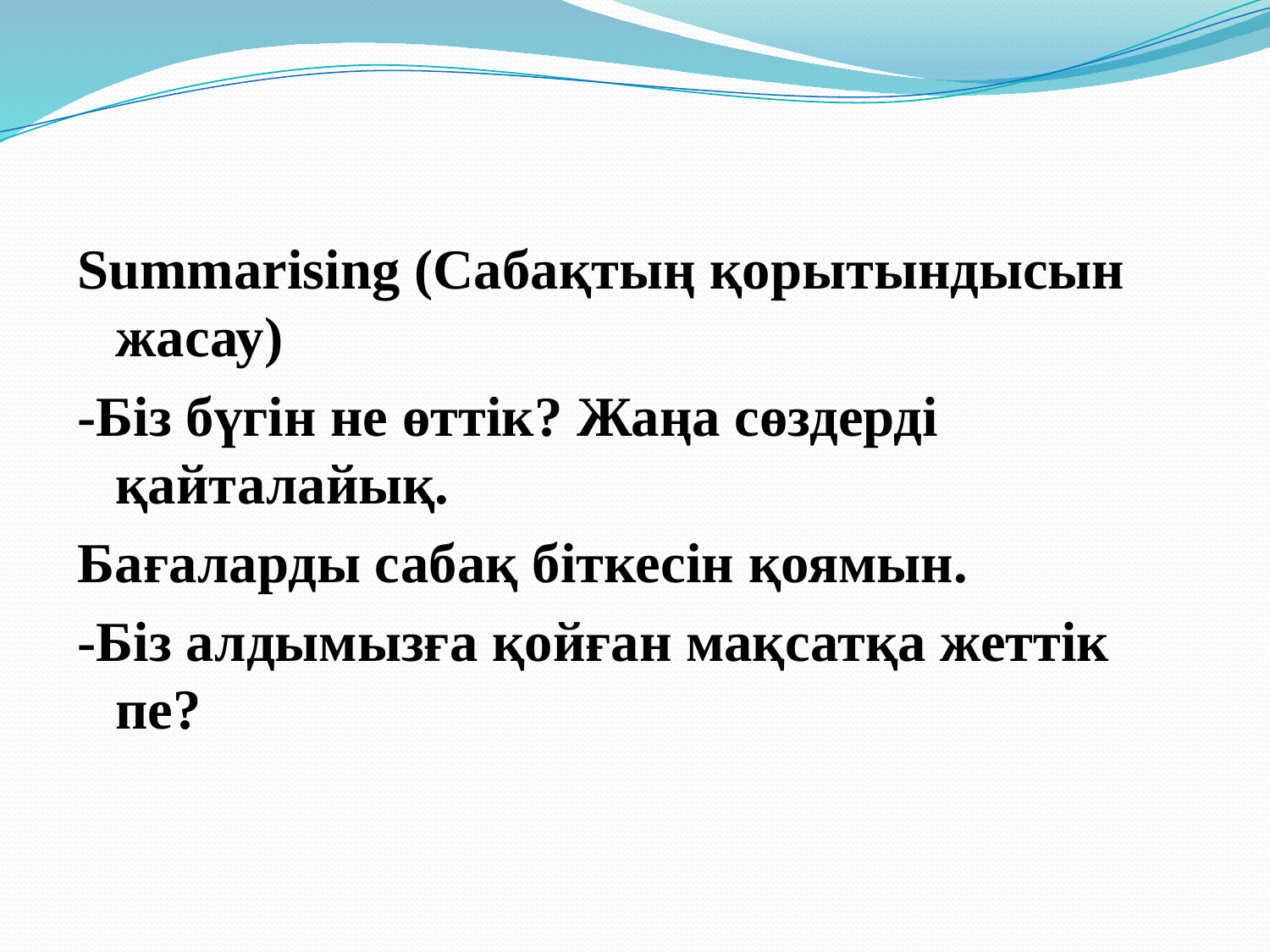

Summarising (Сабақтың қорытындысын жасау)
-Біз бүгін не өттік? Жаңа сөздерді қайталайық.
Бағаларды сабақ біткесін қоямын.
-Біз алдымызға қойған мақсатқа жеттік пе?